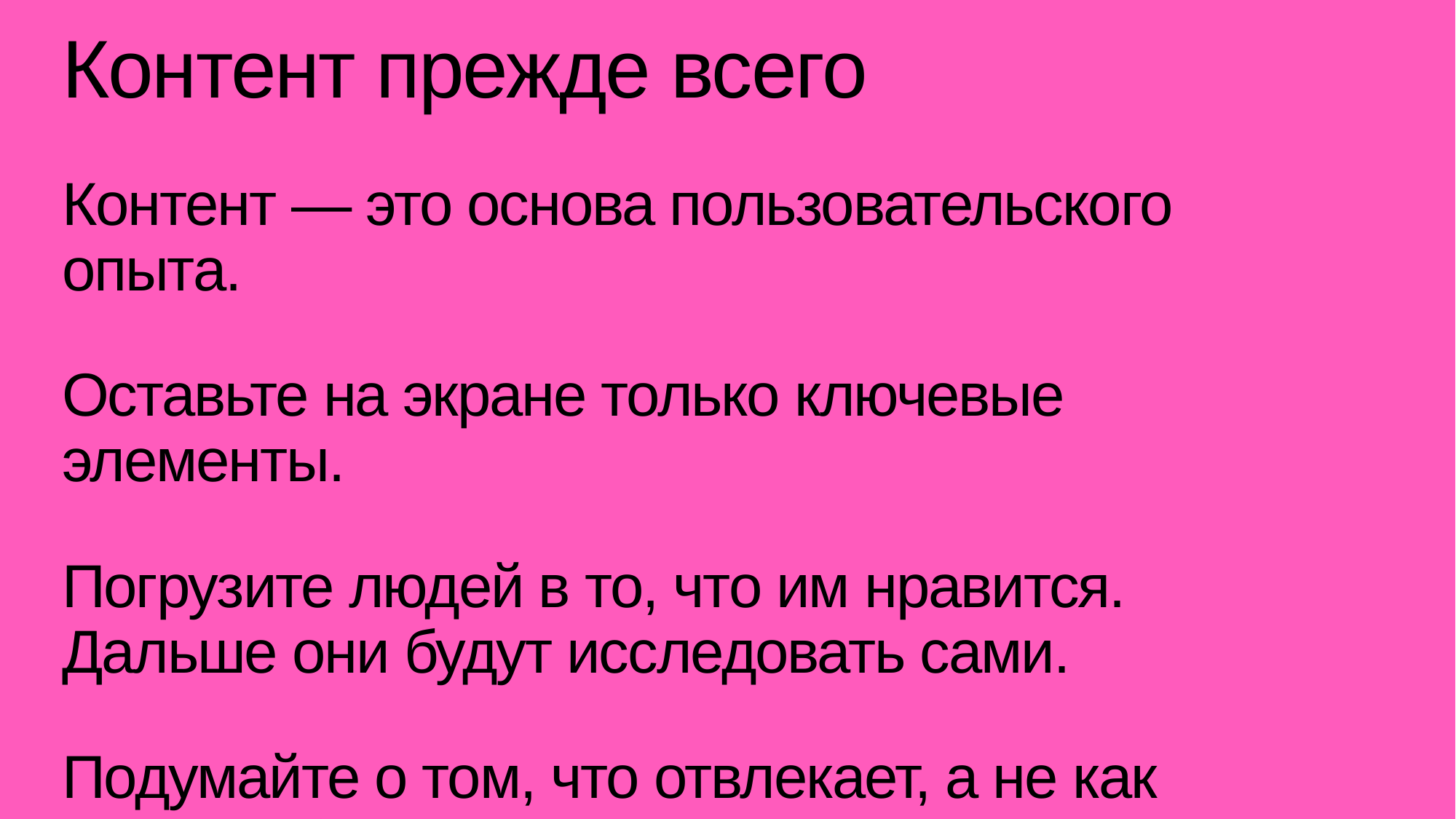

# Контент прежде всего
Контент — это основа пользовательского опыта.

Оставьте на экране только ключевые элементы.

Погрузите людей в то, что им нравится.
Дальше они будут исследовать сами.

Подумайте о том, что отвлекает, а не как сделать более явным.